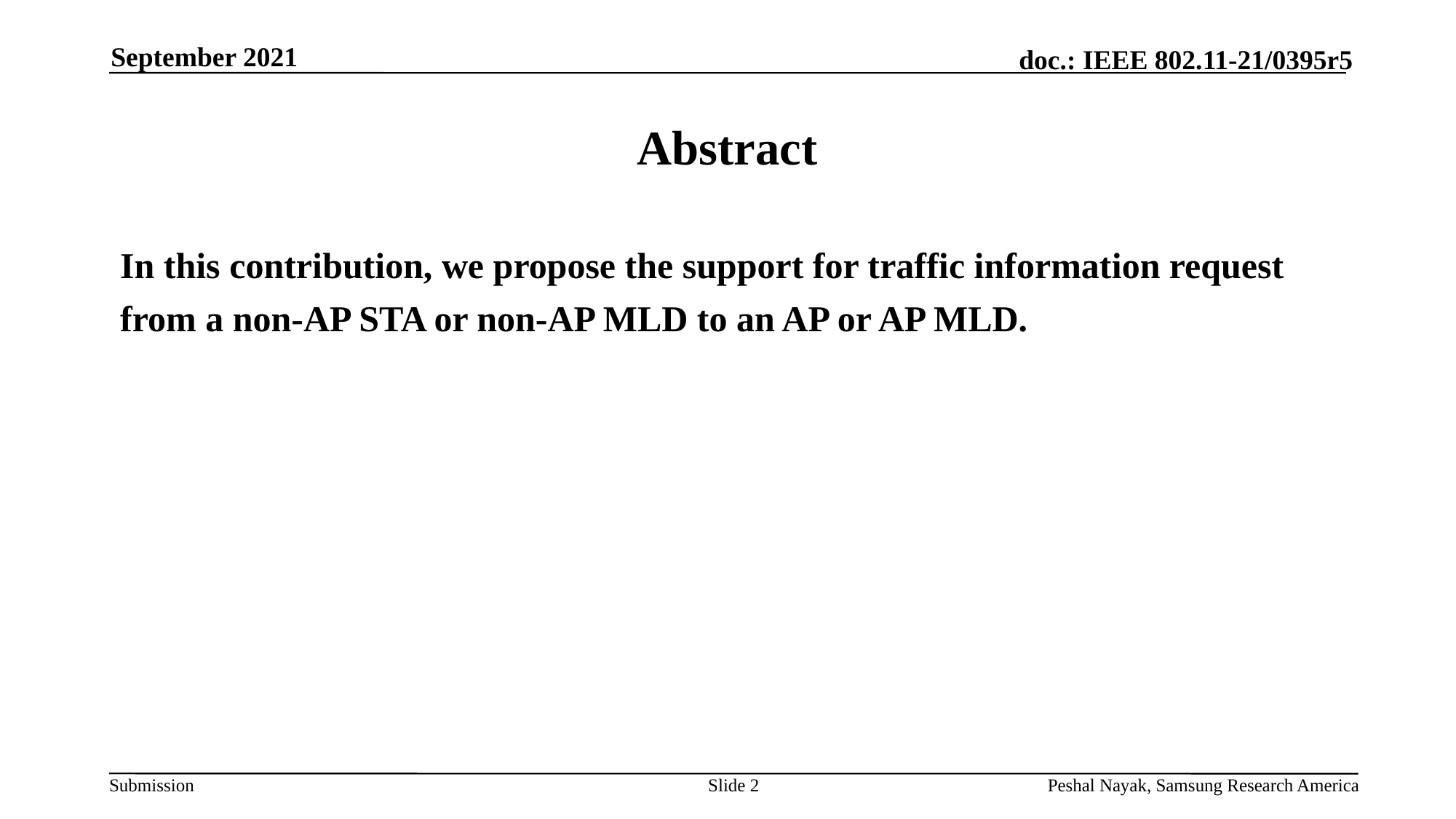

September 2021
# Abstract
In this contribution, we propose the support for traffic information request
from a non-AP STA or non-AP MLD to an AP or AP MLD.
Slide 2
Peshal Nayak, Samsung Research America